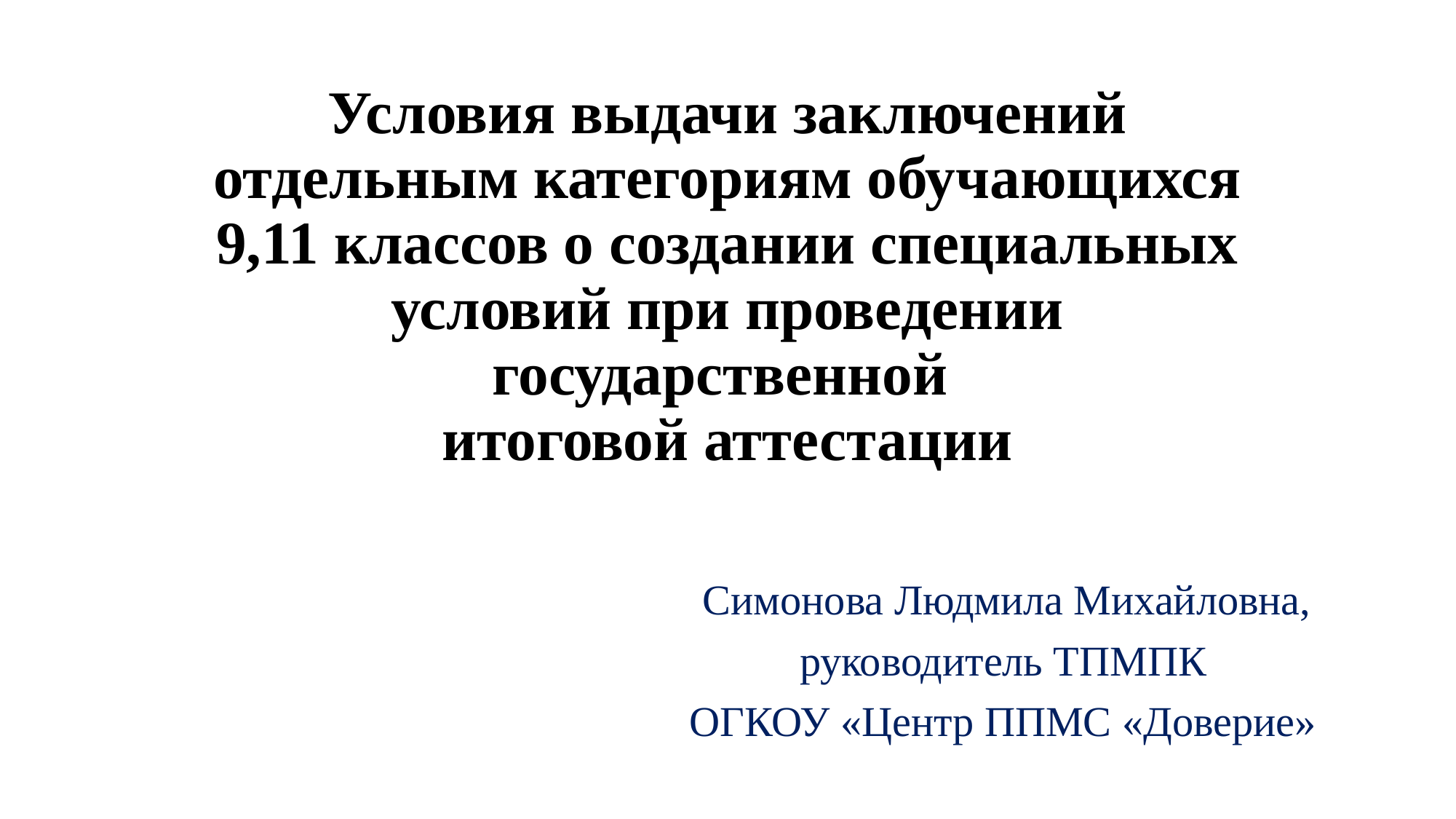

# Условия выдачи заключений отдельным категориям обучающихся 9,11 классов о создании специальных условий при проведении государственной итоговой аттестации

                                                           Симонова Людмила Михайловна,
                                          руководитель ТПМПК
                                         ОГКОУ «Центр ППМС «Доверие»